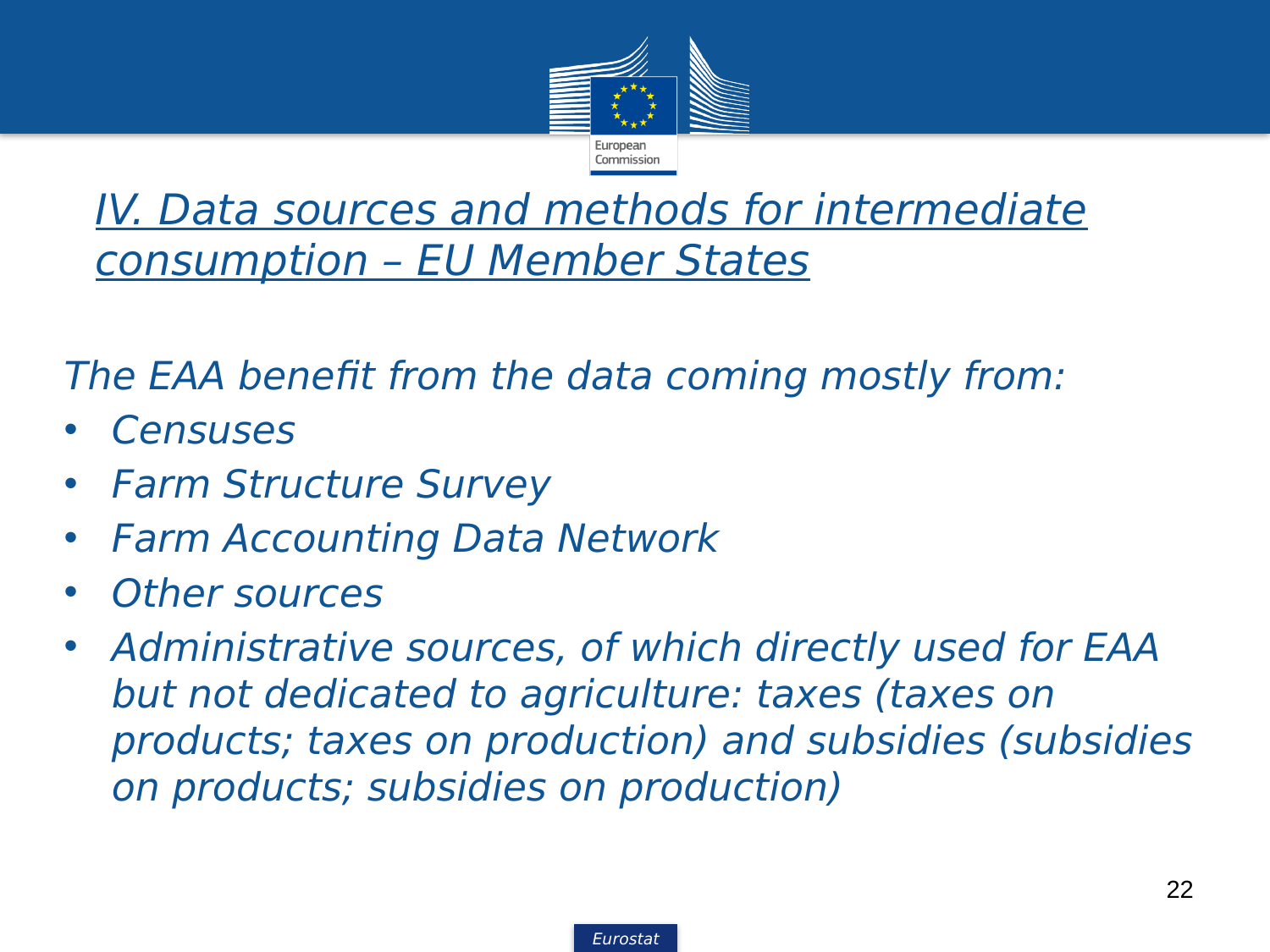

IV. Data sources and methods for intermediate consumption – EU Member States

The EAA benefit from the data coming mostly from:
Censuses
Farm Structure Survey
Farm Accounting Data Network
Other sources
Administrative sources, of which directly used for EAA but not dedicated to agriculture: taxes (taxes on products; taxes on production) and subsidies (subsidies on products; subsidies on production)

22